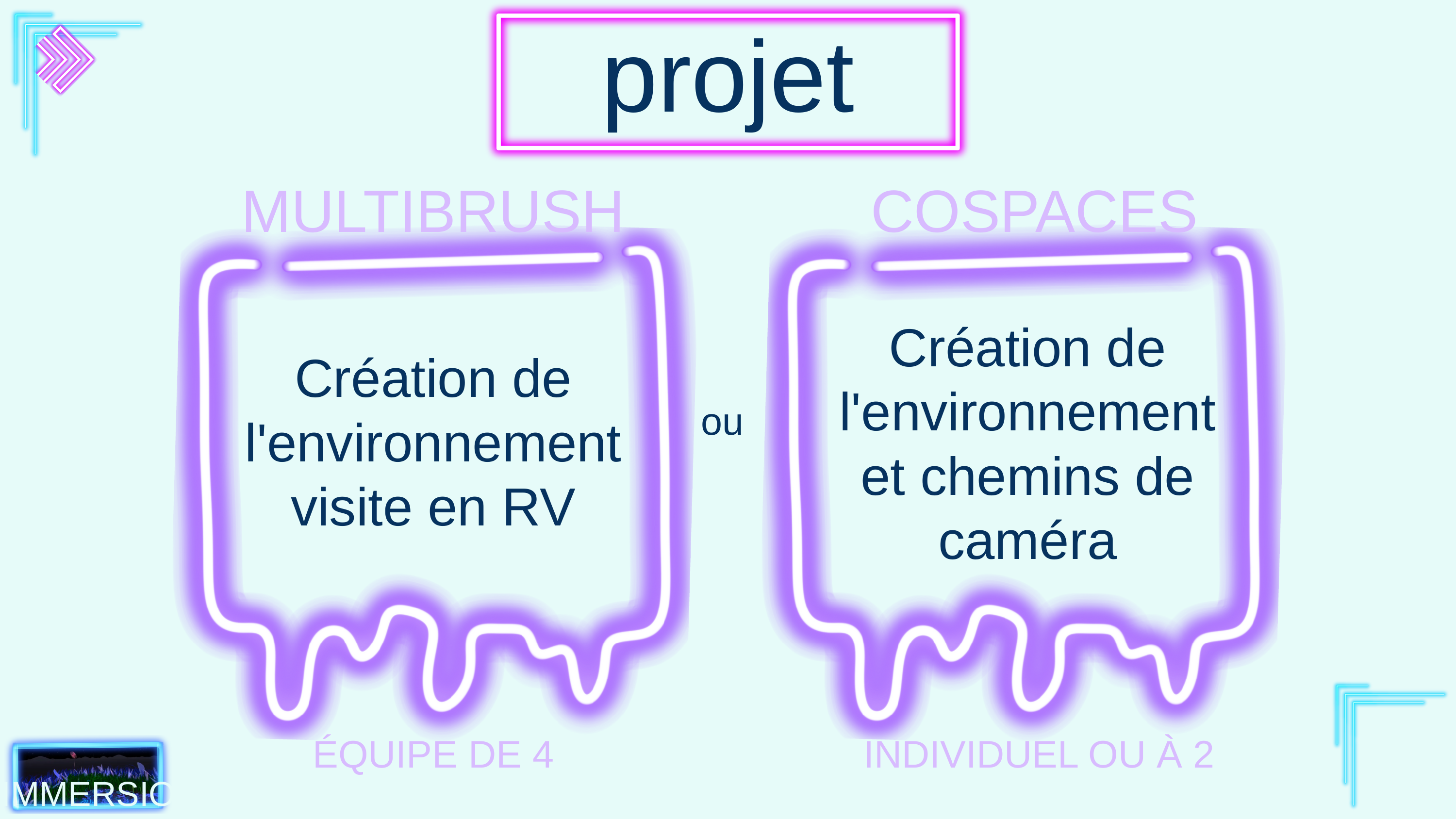

projet
MULTIBRUSH
COSPACES

Création de l'environnement et chemins de caméra
Création de l'environnementvisite en RV
ou

ÉQUIPE DE 4
INDIVIDUEL OU À 2

IMMERSION